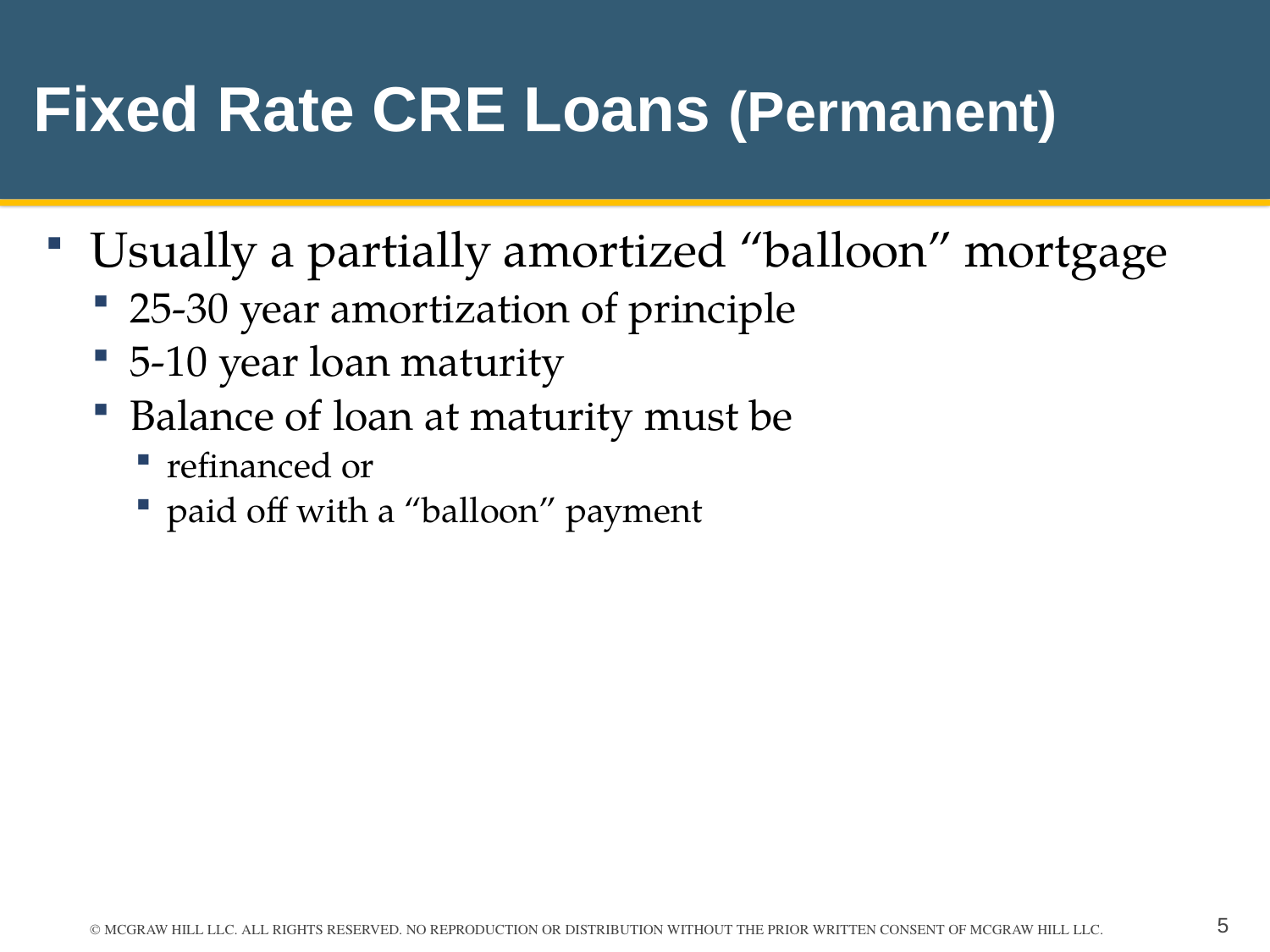

# Fixed Rate CRE Loans (Permanent)
Usually a partially amortized “balloon” mortgage
25-30 year amortization of principle
5-10 year loan maturity
Balance of loan at maturity must be
refinanced or
paid off with a “balloon” payment

© MCGRAW HILL LLC. ALL RIGHTS RESERVED. NO REPRODUCTION OR DISTRIBUTION WITHOUT THE PRIOR WRITTEN CONSENT OF MCGRAW HILL LLC.
5